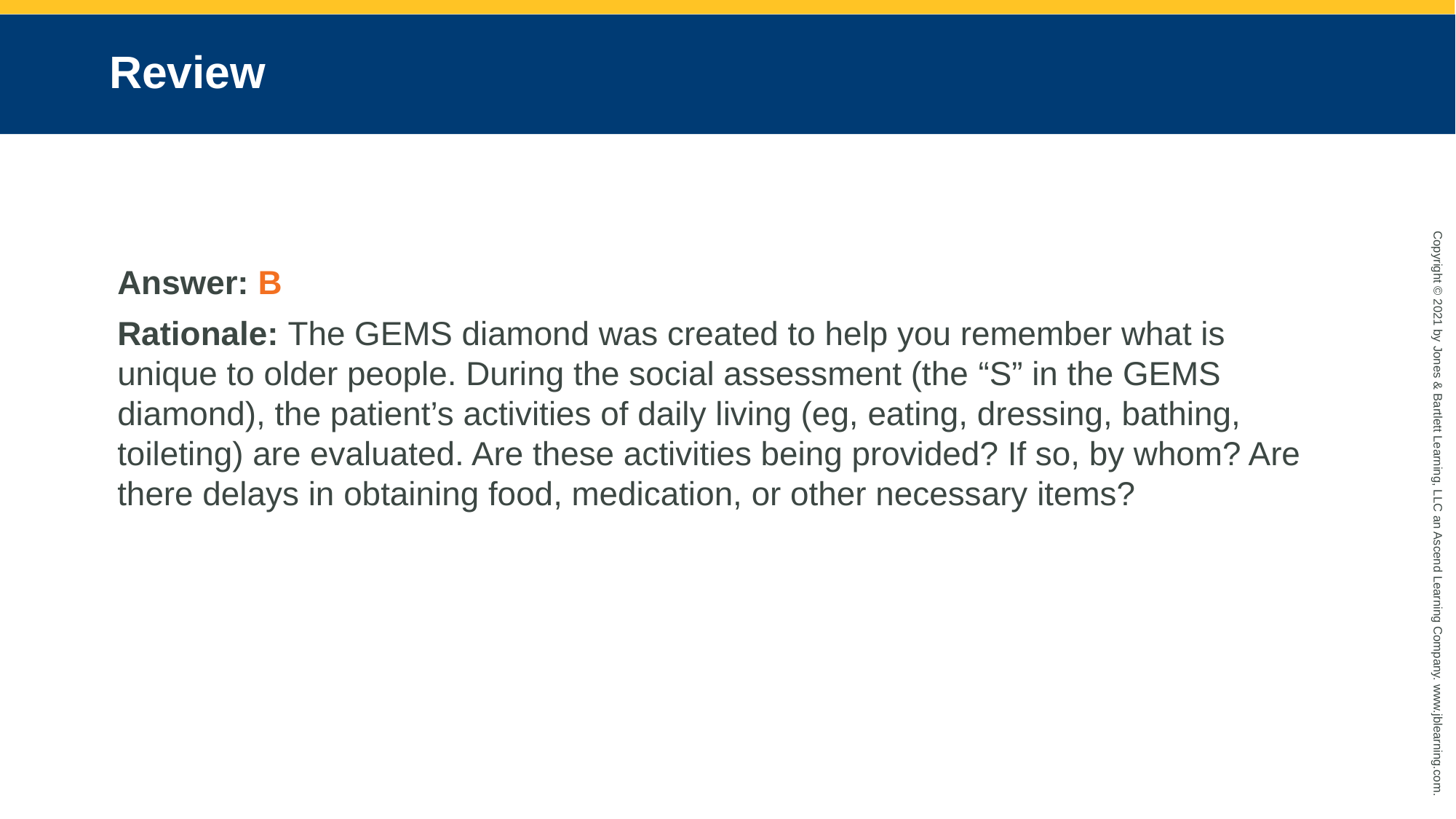

# Review
Answer: B
Rationale: The GEMS diamond was created to help you remember what is unique to older people. During the social assessment (the “S” in the GEMS diamond), the patient’s activities of daily living (eg, eating, dressing, bathing, toileting) are evaluated. Are these activities being provided? If so, by whom? Are there delays in obtaining food, medication, or other necessary items?